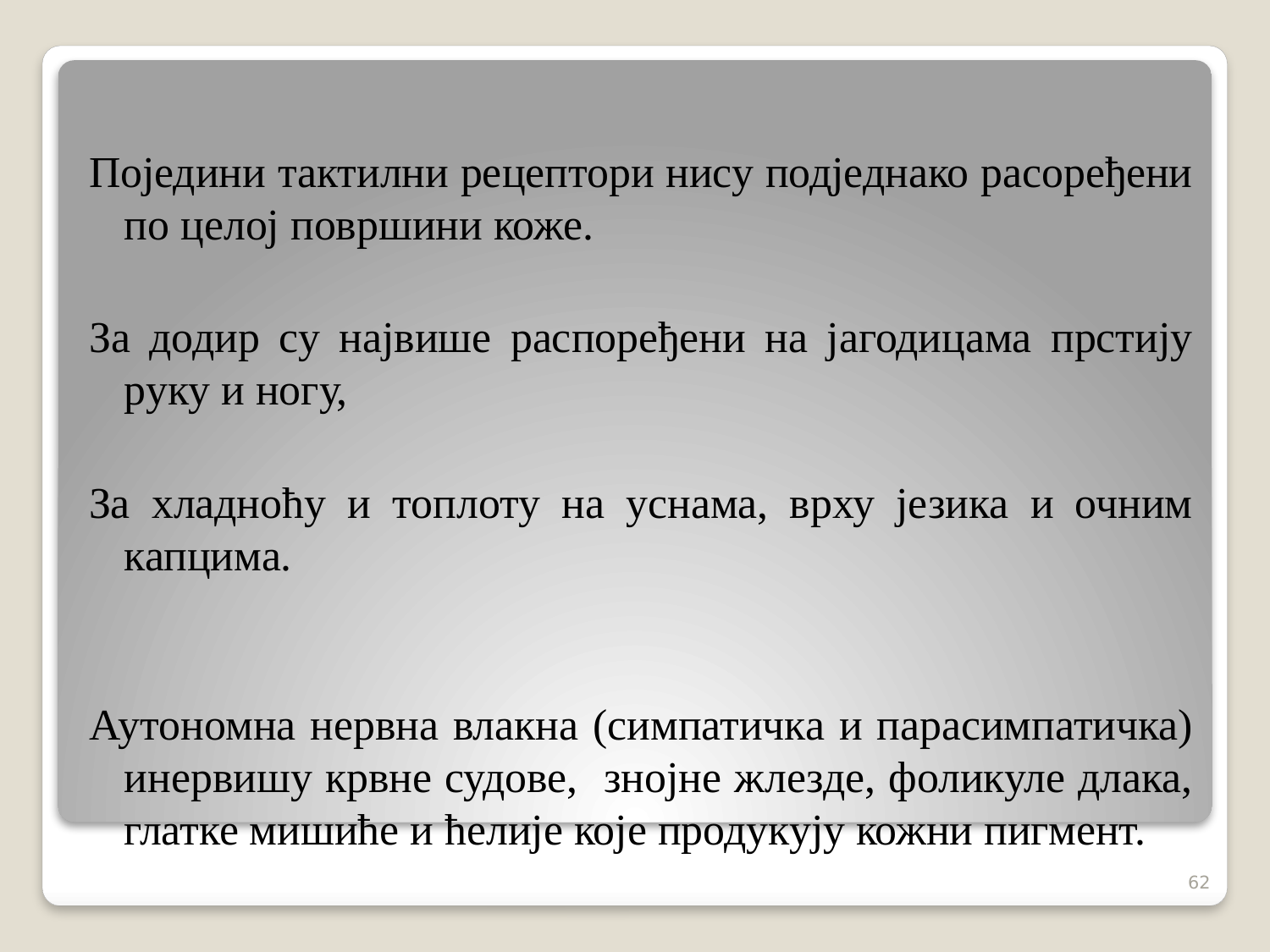

Поједини тактилни рецептори нису подједнако расоређени по целој површини коже.

За додир су највише распоређени на јагодицама прстију руку и ногу,

За хладноћу и топлоту на уснама, врху језика и очним капцима.

Аутономна нервна влакна (симпатичка и парасимпатичка) инервишу крвне судове,  знојне жлезде, фоликуле длака, глатке мишиће и ћелије које продукују кожни пигмент.

62